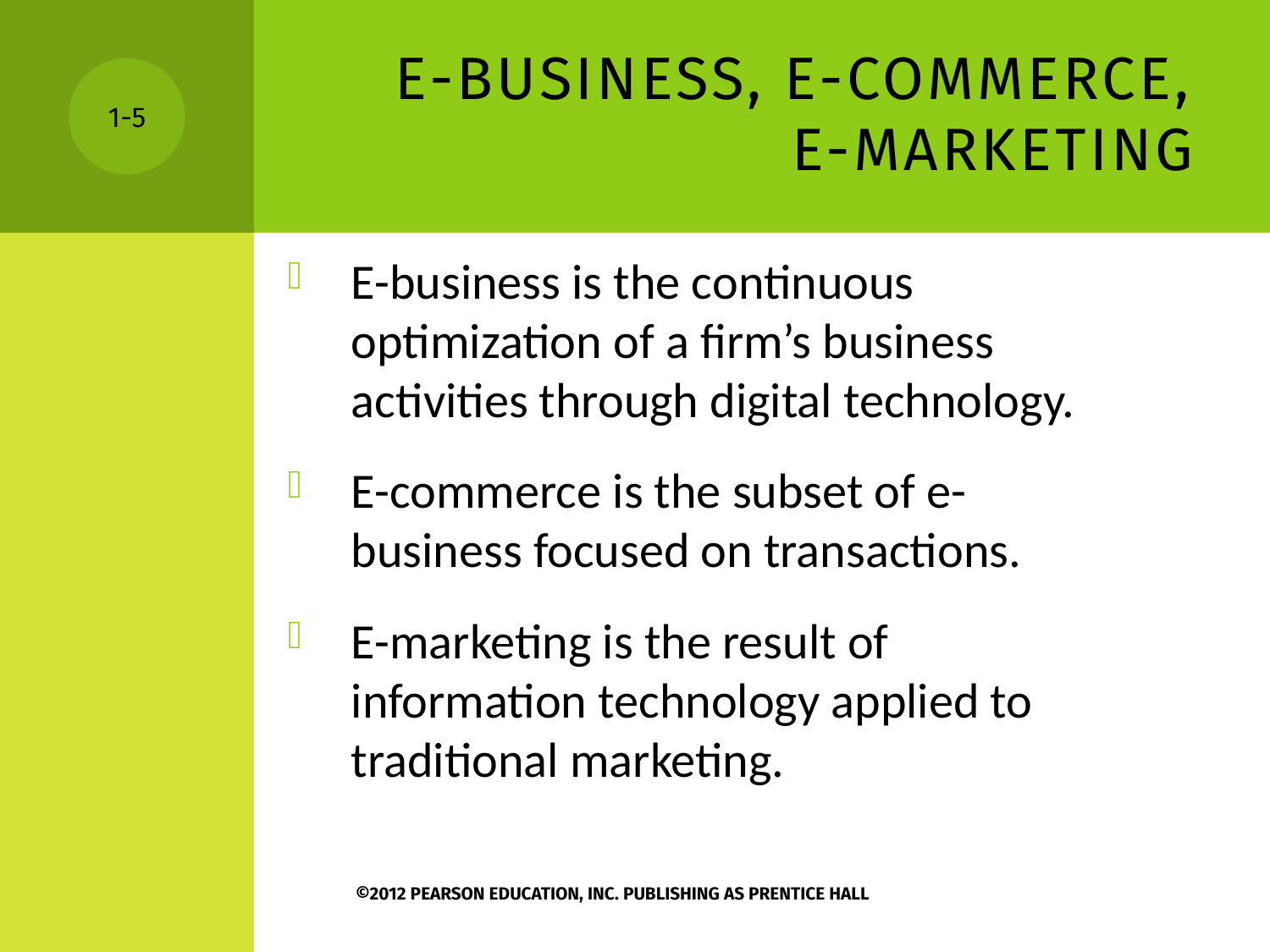

# E-business, E-commerce, E-marketing
1-5
E-business is the continuous optimization of a firm’s business activities through digital technology.
E-commerce is the subset of e-business focused on transactions.
E-marketing is the result of information technology applied to traditional marketing.
 ©2012 PEARSON EDUCATION, INC. PUBLISHING AS PRENTICE HALL